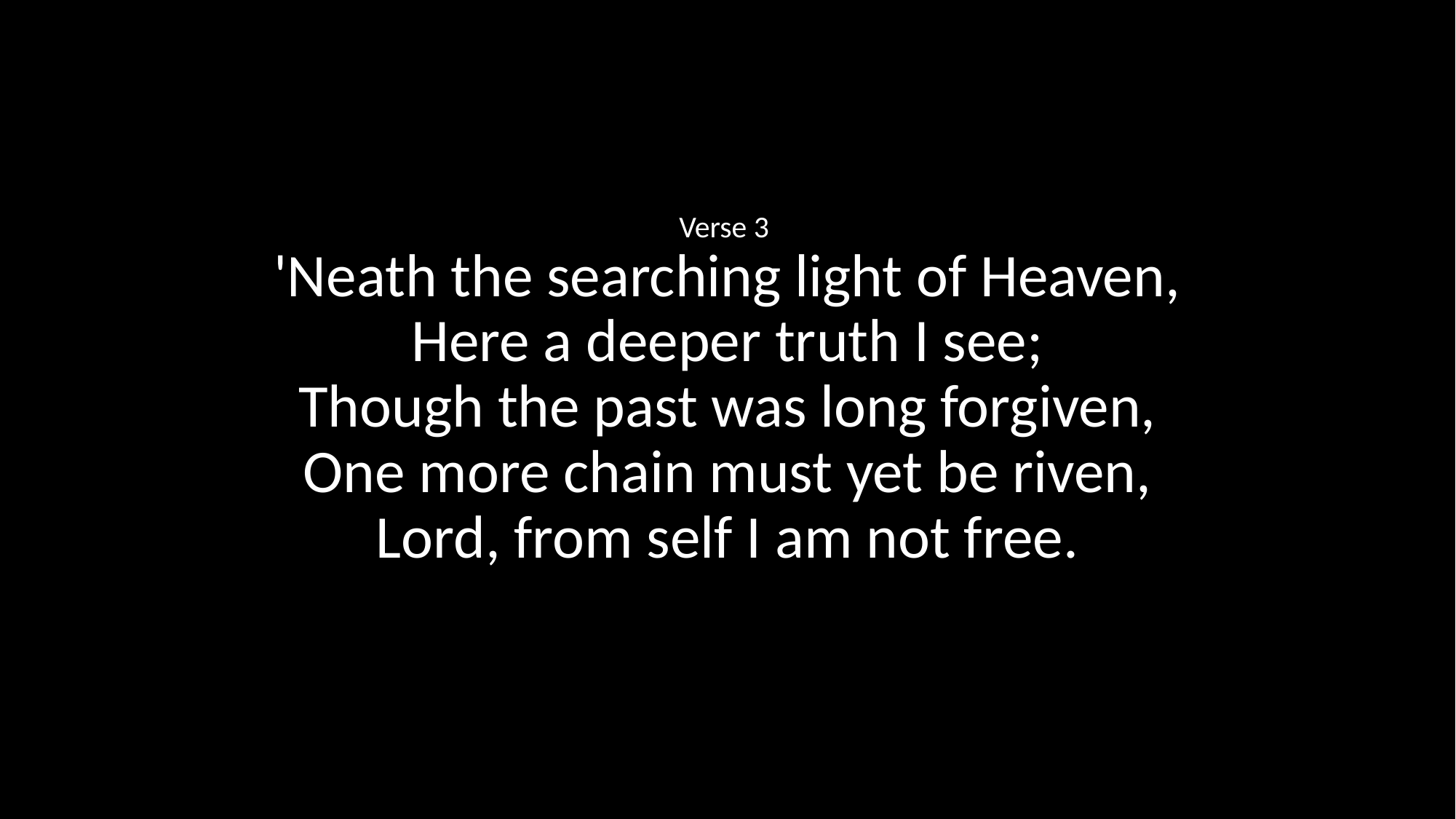

Verse 3
'Neath the searching light of Heaven,
Here a deeper truth I see;
Though the past was long forgiven,
One more chain must yet be riven,
Lord, from self I am not free.